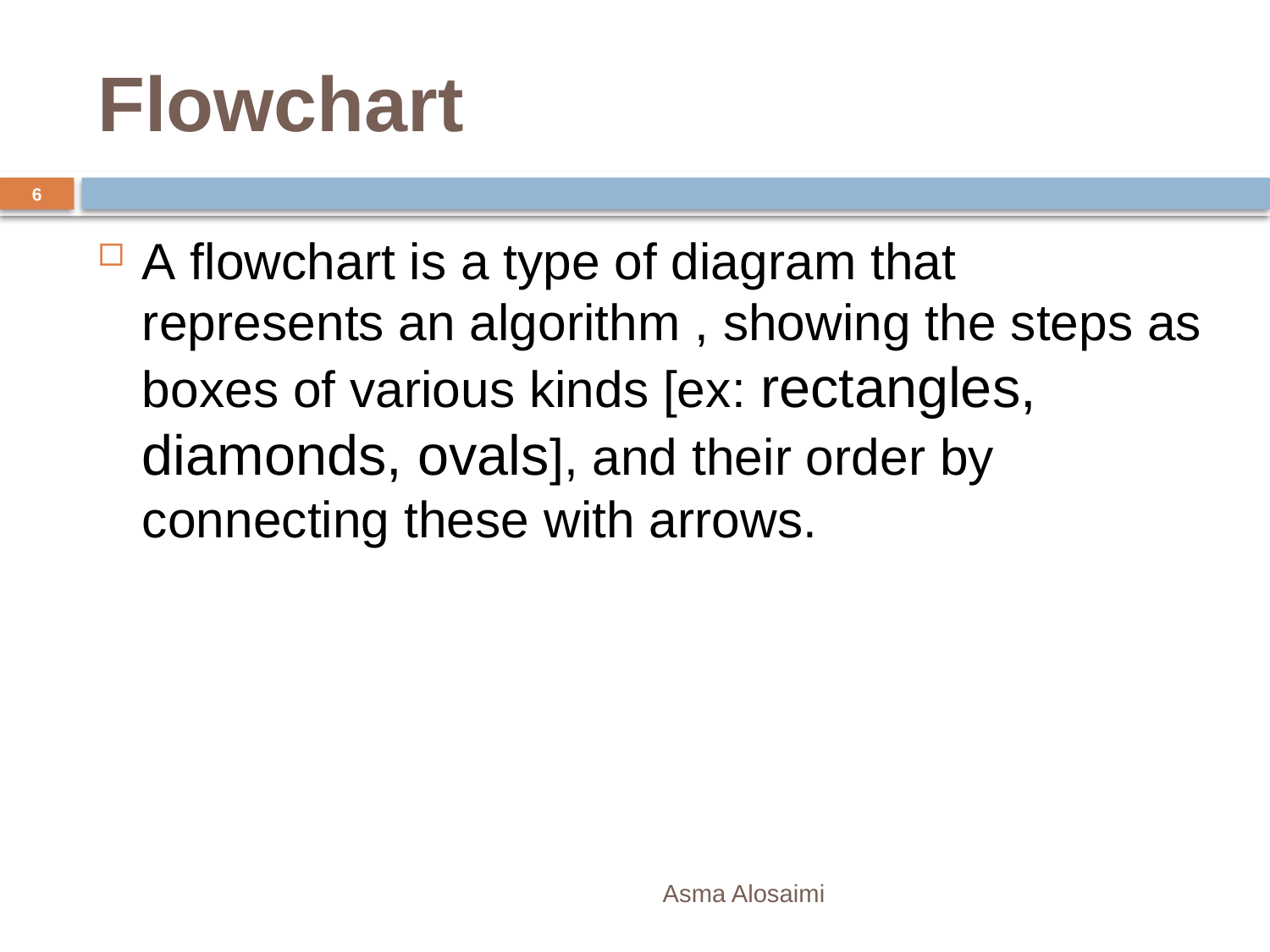

# Flowchart
6
A flowchart is a type of diagram that represents an algorithm , showing the steps as boxes of various kinds [ex: rectangles, diamonds, ovals], and their order by connecting these with arrows.
Asma Alosaimi